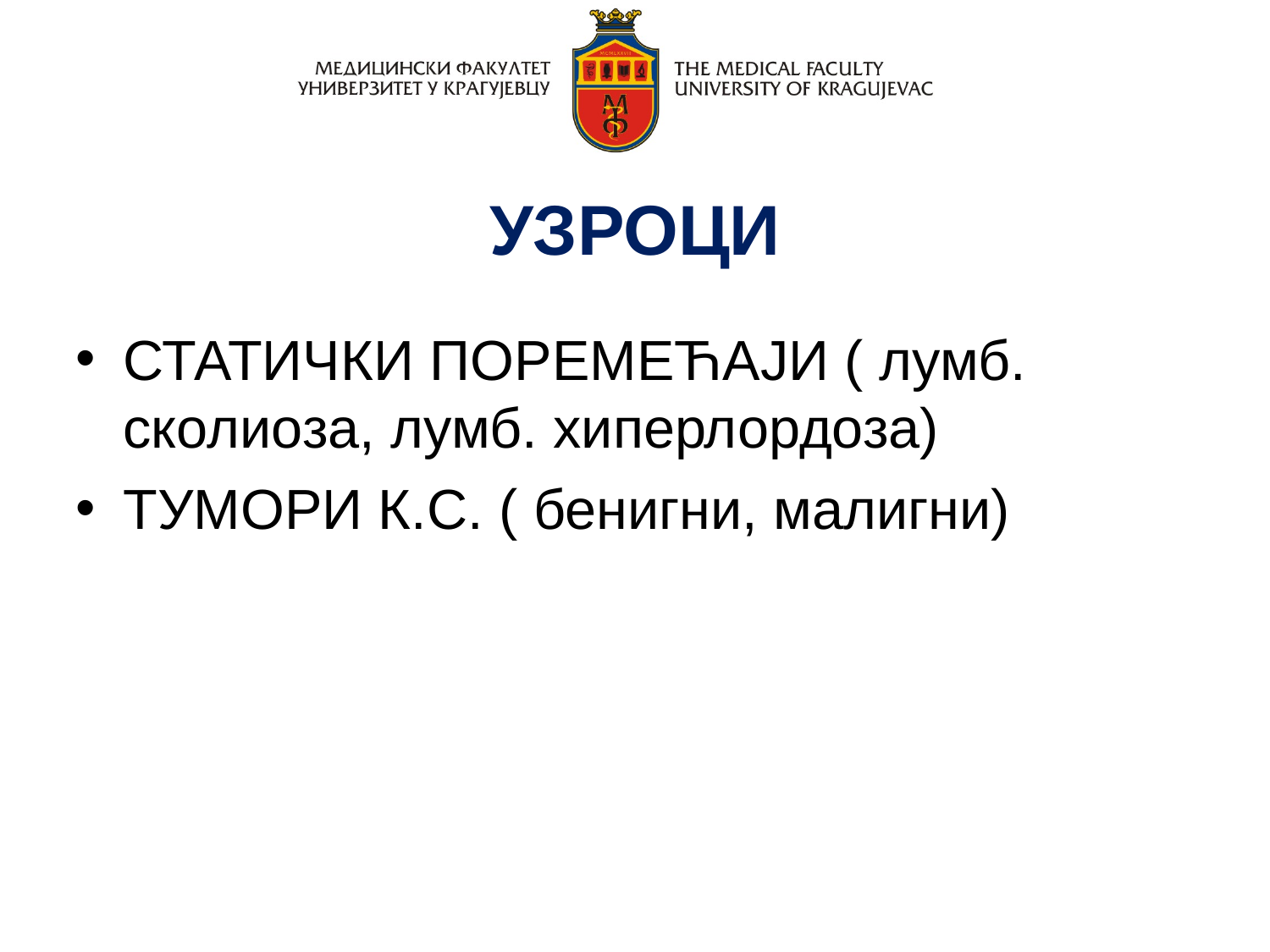

УЗРОЦИ
СТАТИЧКИ ПОРЕМЕЋАЈИ ( лумб. сколиоза, лумб. хиперлордоза)
ТУМОРИ К.С. ( бенигни, малигни)